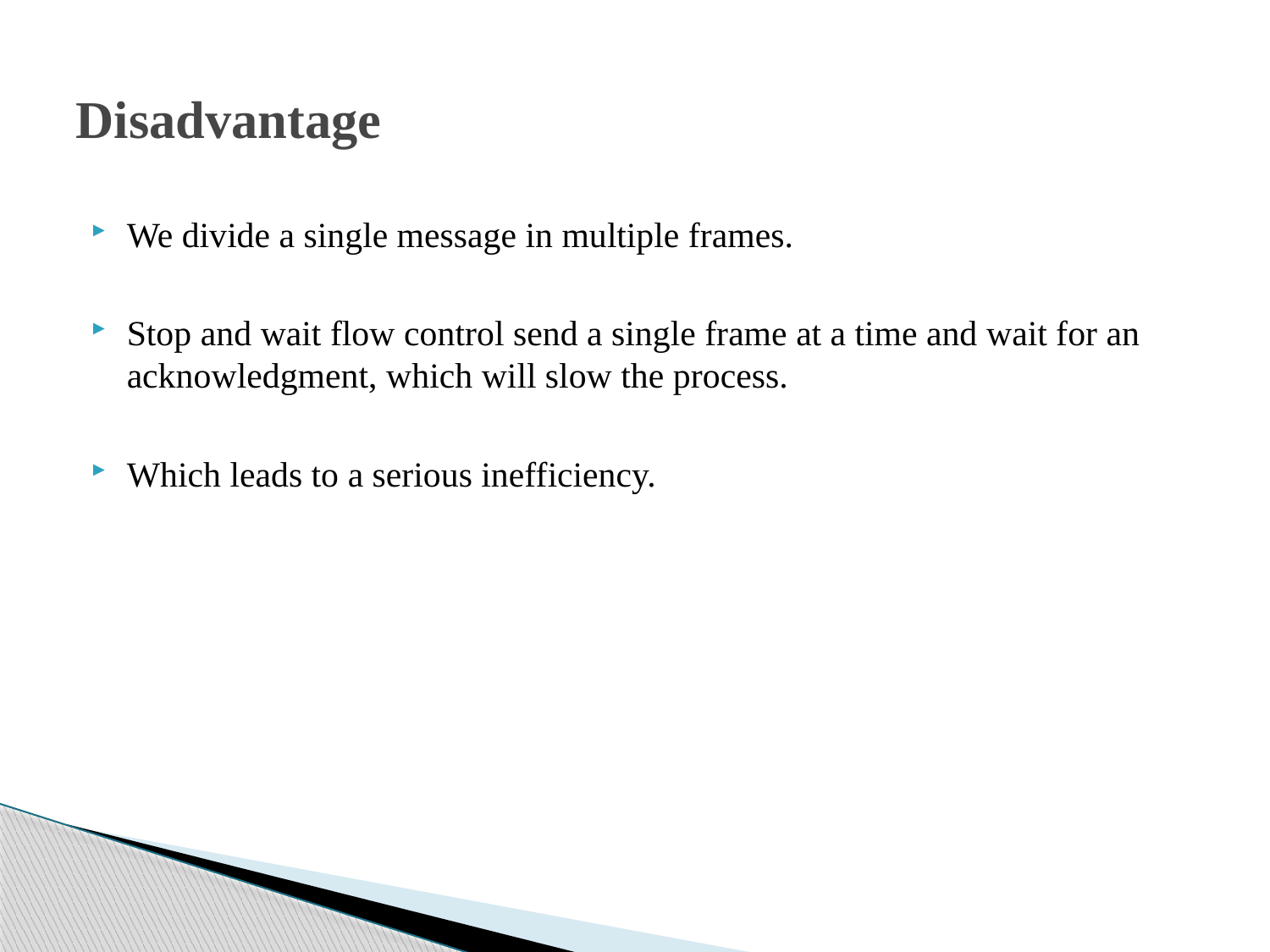

# Disadvantage
We divide a single message in multiple frames.

Stop and wait flow control send a single frame at a time and wait for an acknowledgment, which will slow the process.

Which leads to a serious inefficiency.